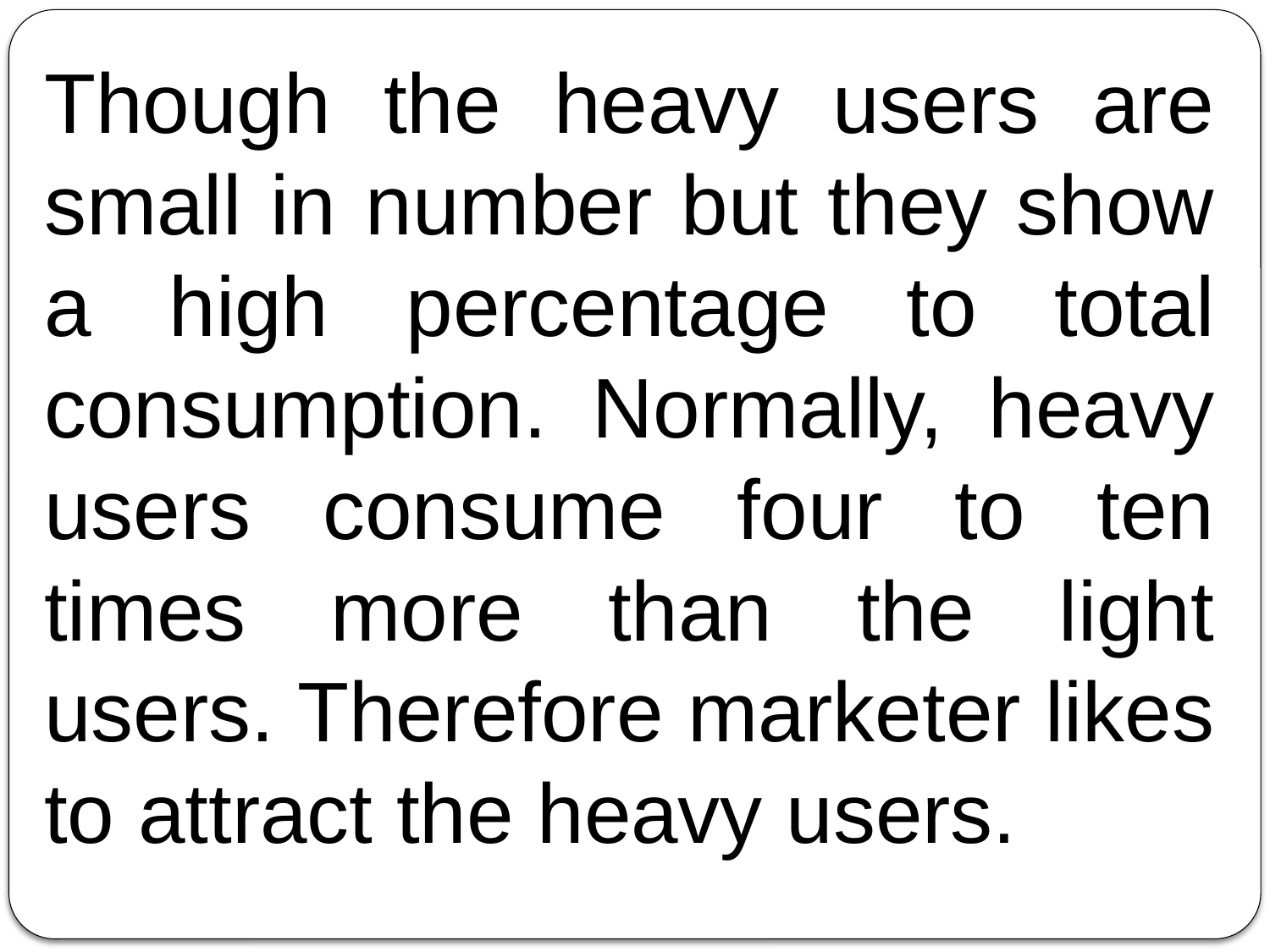

Though the heavy users are small in number but they show a high percentage to total consumption. Normally, heavy users consume four to ten times more than the light users. Therefore marketer likes to attract the heavy users.